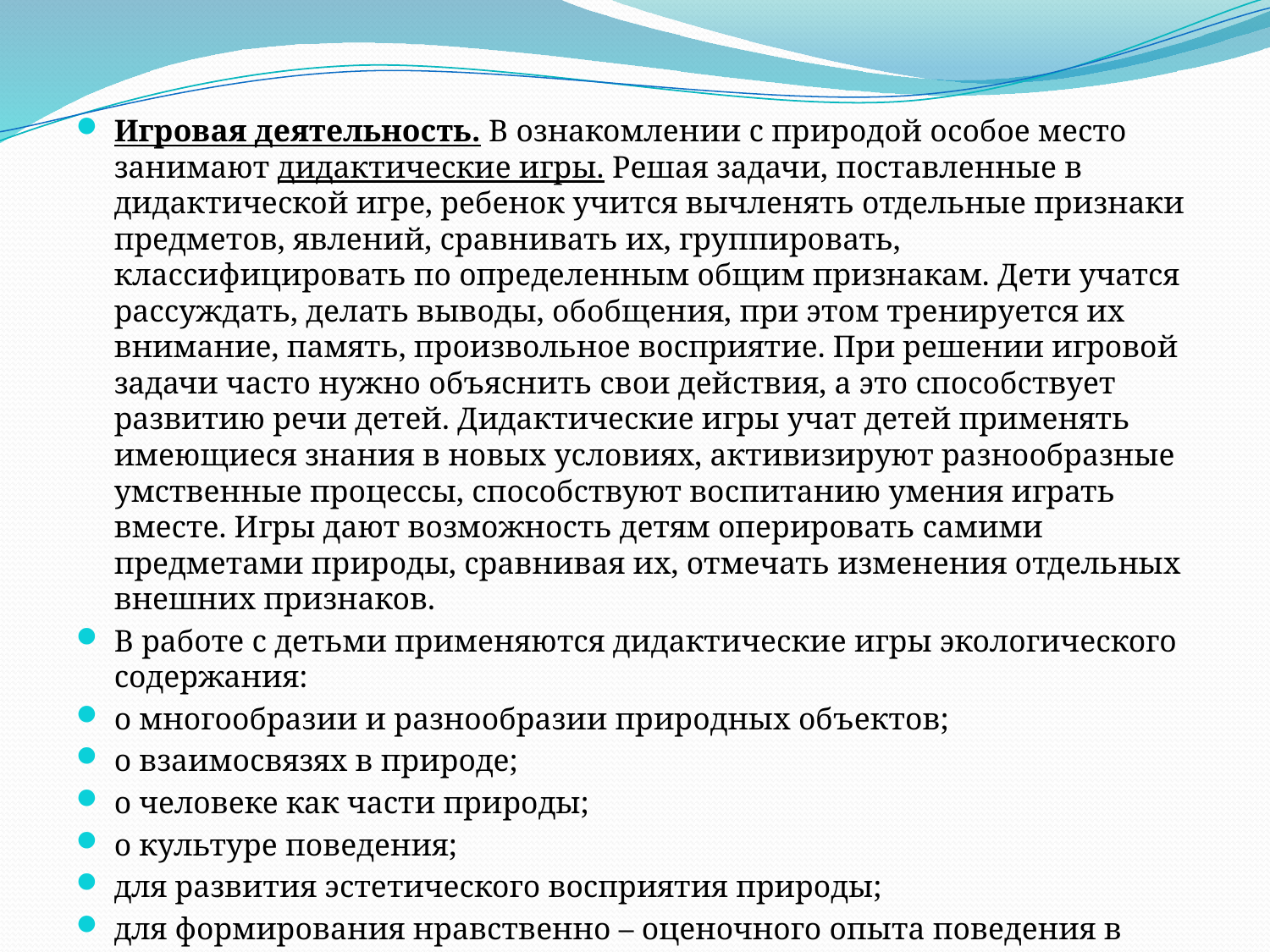

#
Игровая деятельность. В ознакомлении с природой особое место занимают дидактические игры. Решая задачи, поставленные в дидактической игре, ребенок учится вычленять отдельные признаки предметов, явлений, сравнивать их, группировать, классифицировать по определенным общим признакам. Дети учатся рассуждать, делать выводы, обобщения, при этом тренируется их внимание, память, произвольное восприятие. При решении игровой задачи часто нужно объяснить свои действия, а это способствует развитию речи детей. Дидактические игры учат детей применять имеющиеся знания в новых условиях, активизируют разнообразные умственные процессы, способствуют воспитанию умения играть вместе. Игры дают возможность детям оперировать самими предметами природы, сравнивая их, отмечать изменения отдельных внешних признаков.
В работе с детьми применяются дидактические игры экологического содержания:
о многообразии и разнообразии природных объектов;
о взаимосвязях в природе;
о человеке как части природы;
о культуре поведения;
для развития эстетического восприятия природы;
для формирования нравственно – оценочного опыта поведения в природе;
для приобщения к экологической ориентированной деятельности.